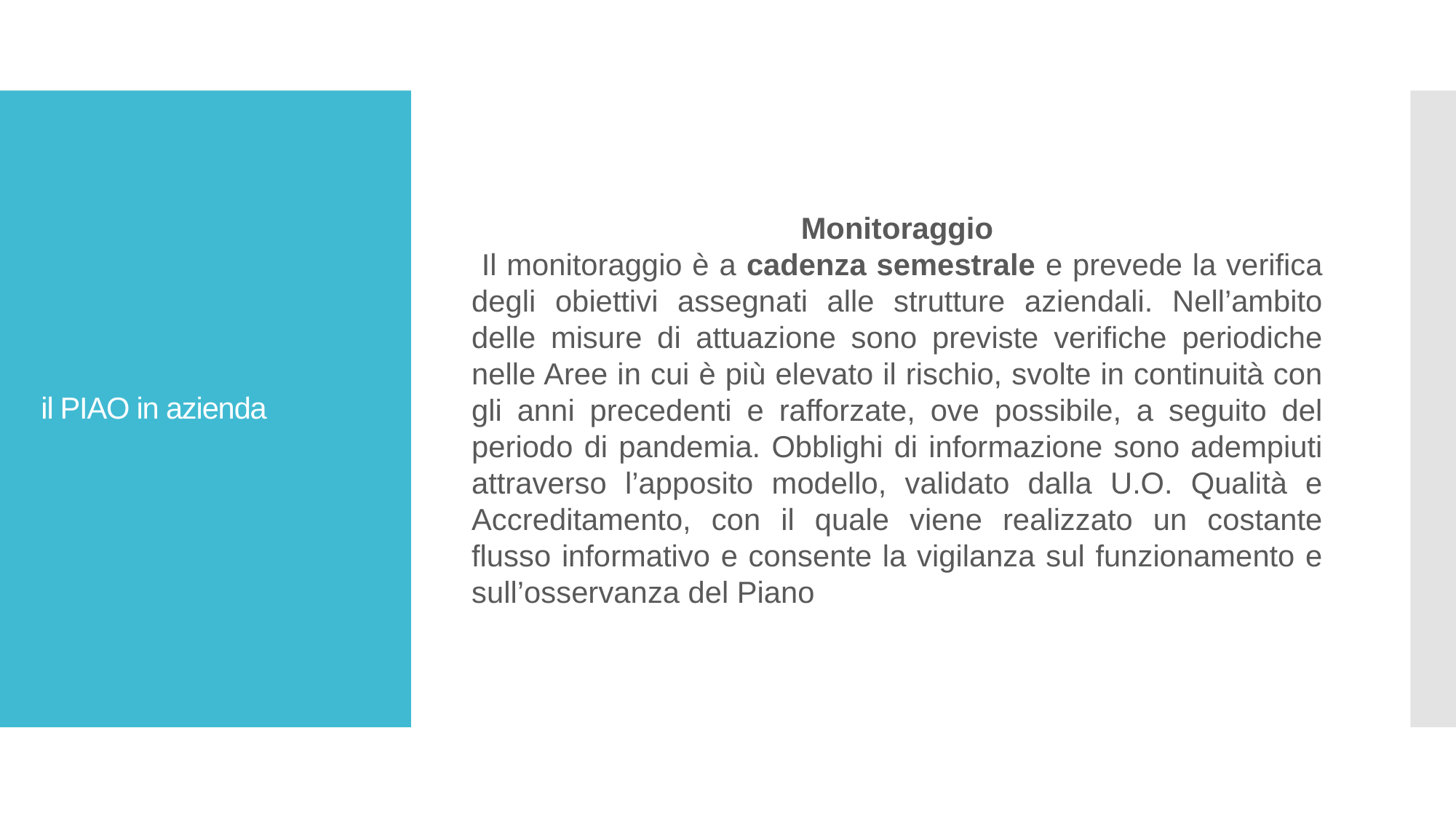

Monitoraggio
 Il monitoraggio è a cadenza semestrale e prevede la verifica degli obiettivi assegnati alle strutture aziendali. Nell’ambito delle misure di attuazione sono previste verifiche periodiche nelle Aree in cui è più elevato il rischio, svolte in continuità con gli anni precedenti e rafforzate, ove possibile, a seguito del periodo di pandemia. Obblighi di informazione sono adempiuti attraverso l’apposito modello, validato dalla U.O. Qualità e Accreditamento, con il quale viene realizzato un costante flusso informativo e consente la vigilanza sul funzionamento e sull’osservanza del Piano
# il PIAO in azienda